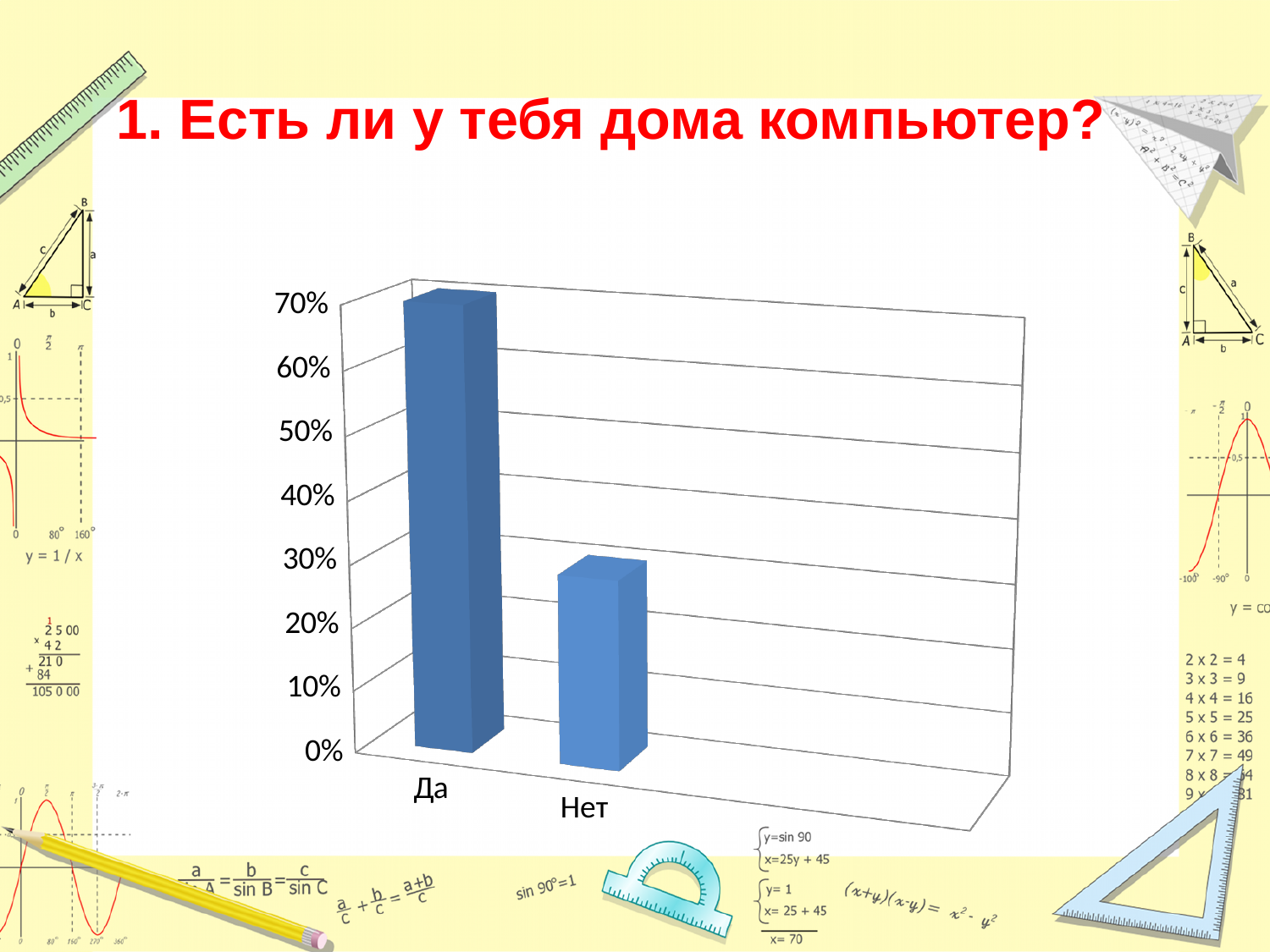

# 1. Есть ли у тебя дома компьютер?

[unsupported chart]